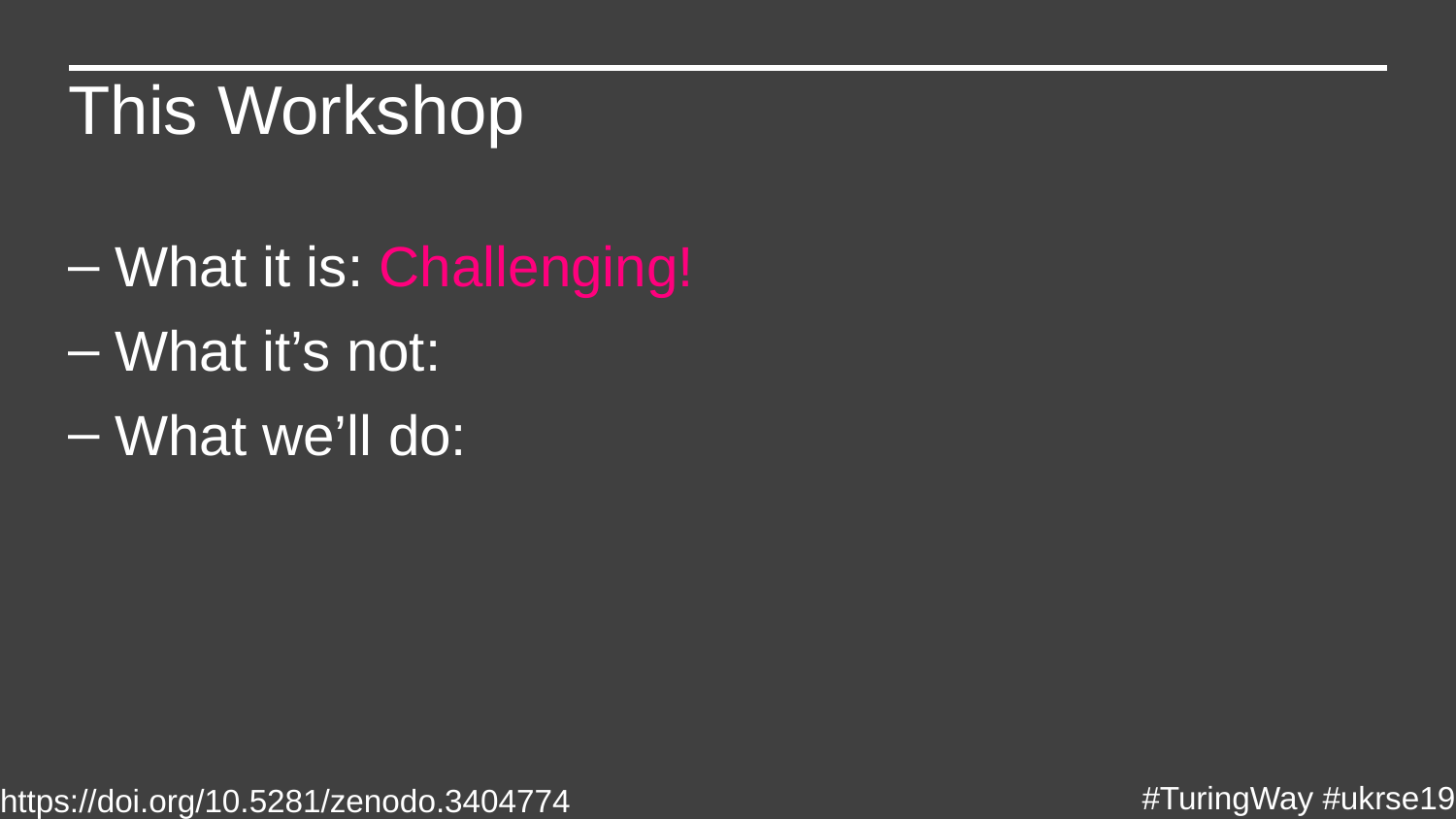

This Workshop
What it is: Challenging!
What it’s not:
What we’ll do:
#TuringWay #ukrse19
https://doi.org/10.5281/zenodo.3404774